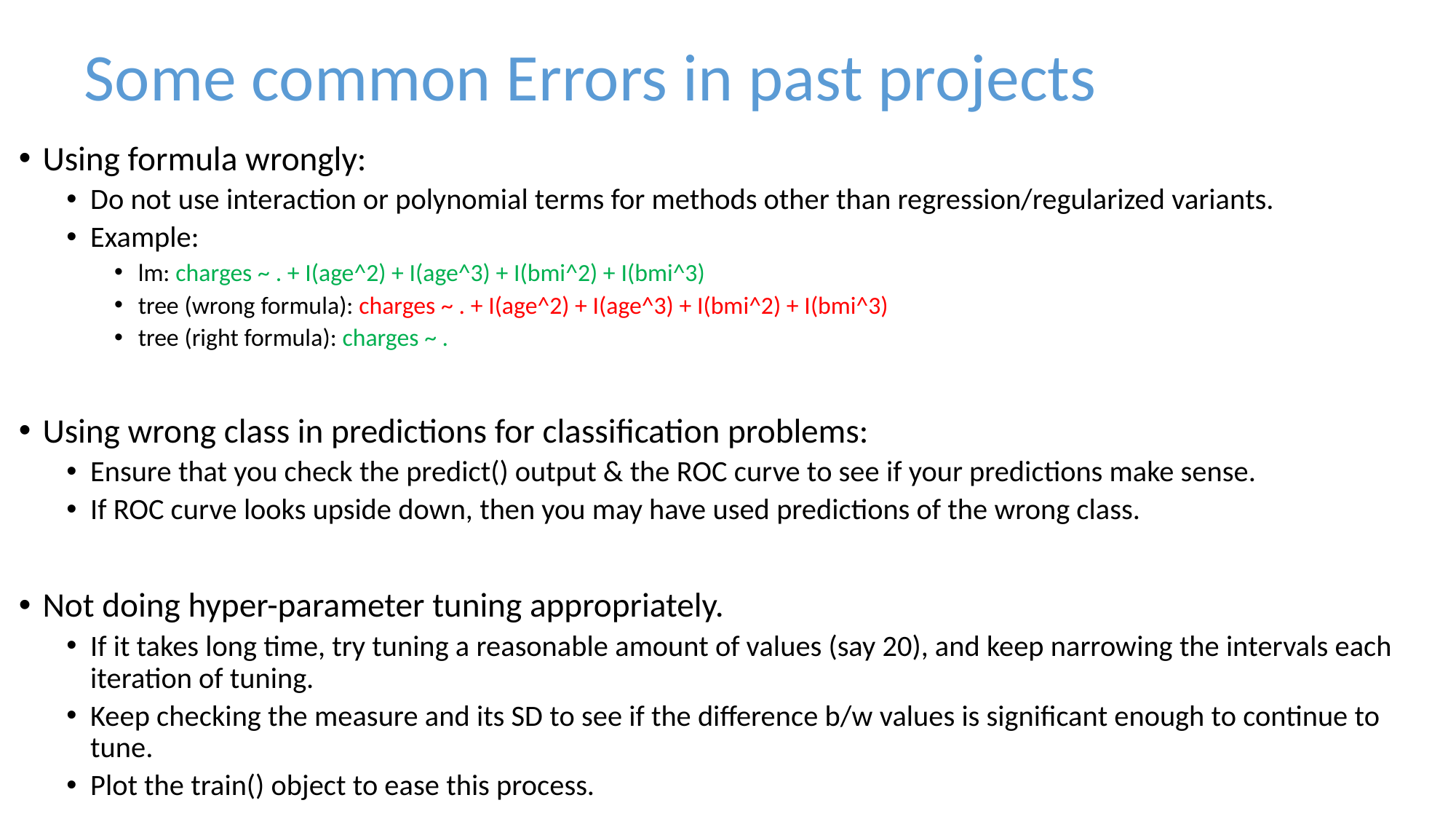

# Some common Errors in past projects
Using formula wrongly:
Do not use interaction or polynomial terms for methods other than regression/regularized variants.
Example:
lm: charges ~ . + I(age^2) + I(age^3) + I(bmi^2) + I(bmi^3)
tree (wrong formula): charges ~ . + I(age^2) + I(age^3) + I(bmi^2) + I(bmi^3)
tree (right formula): charges ~ .

Using wrong class in predictions for classification problems:
Ensure that you check the predict() output & the ROC curve to see if your predictions make sense.
If ROC curve looks upside down, then you may have used predictions of the wrong class.

Not doing hyper-parameter tuning appropriately.
If it takes long time, try tuning a reasonable amount of values (say 20), and keep narrowing the intervals each iteration of tuning.
Keep checking the measure and its SD to see if the difference b/w values is significant enough to continue to tune.
Plot the train() object to ease this process.